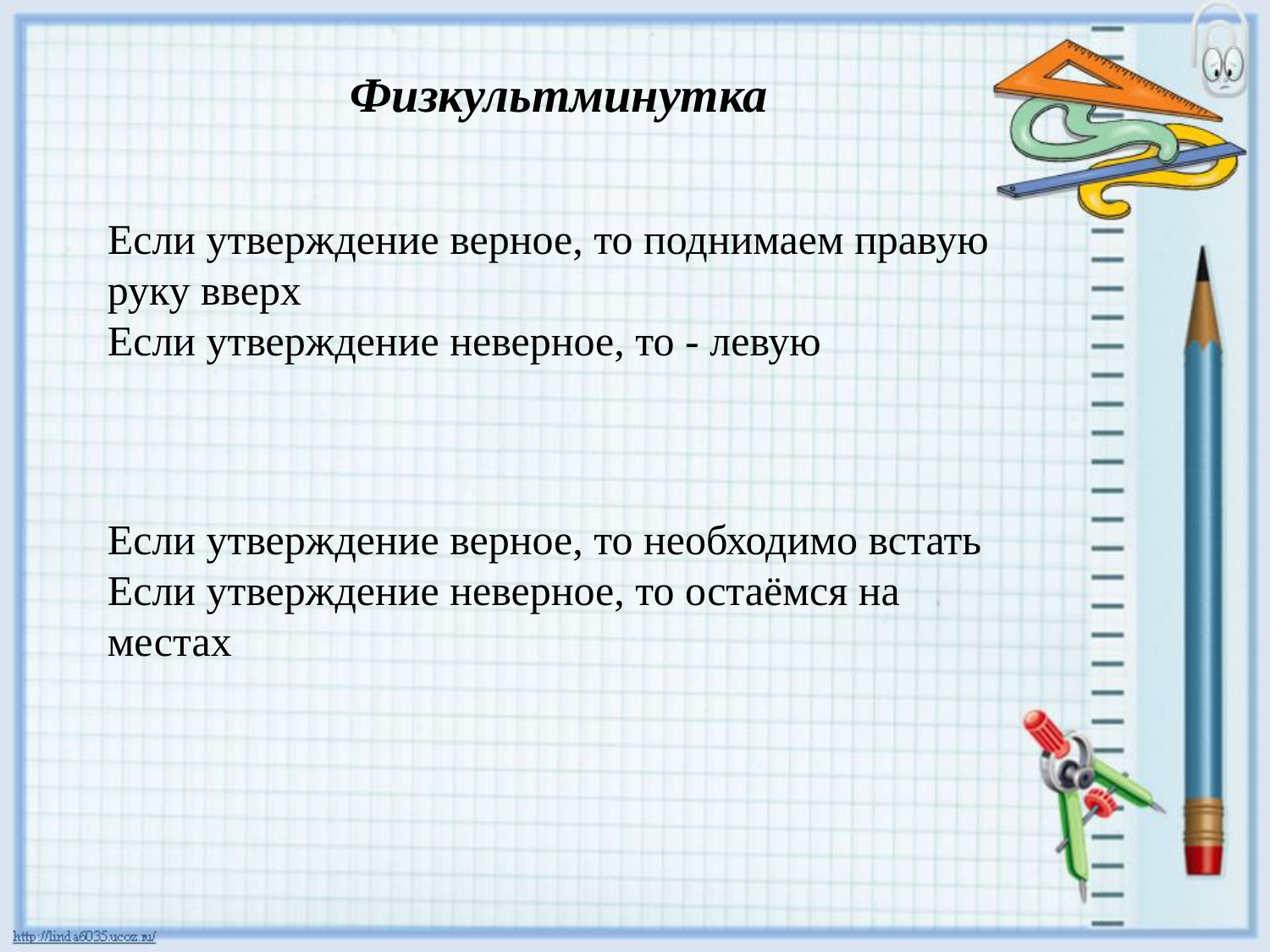

Физкультминутка
Если утверждение верное, то поднимаем правую руку вверх
Если утверждение неверное, то - левую
Если утверждение верное, то необходимо встать
Если утверждение неверное, то остаёмся на местах